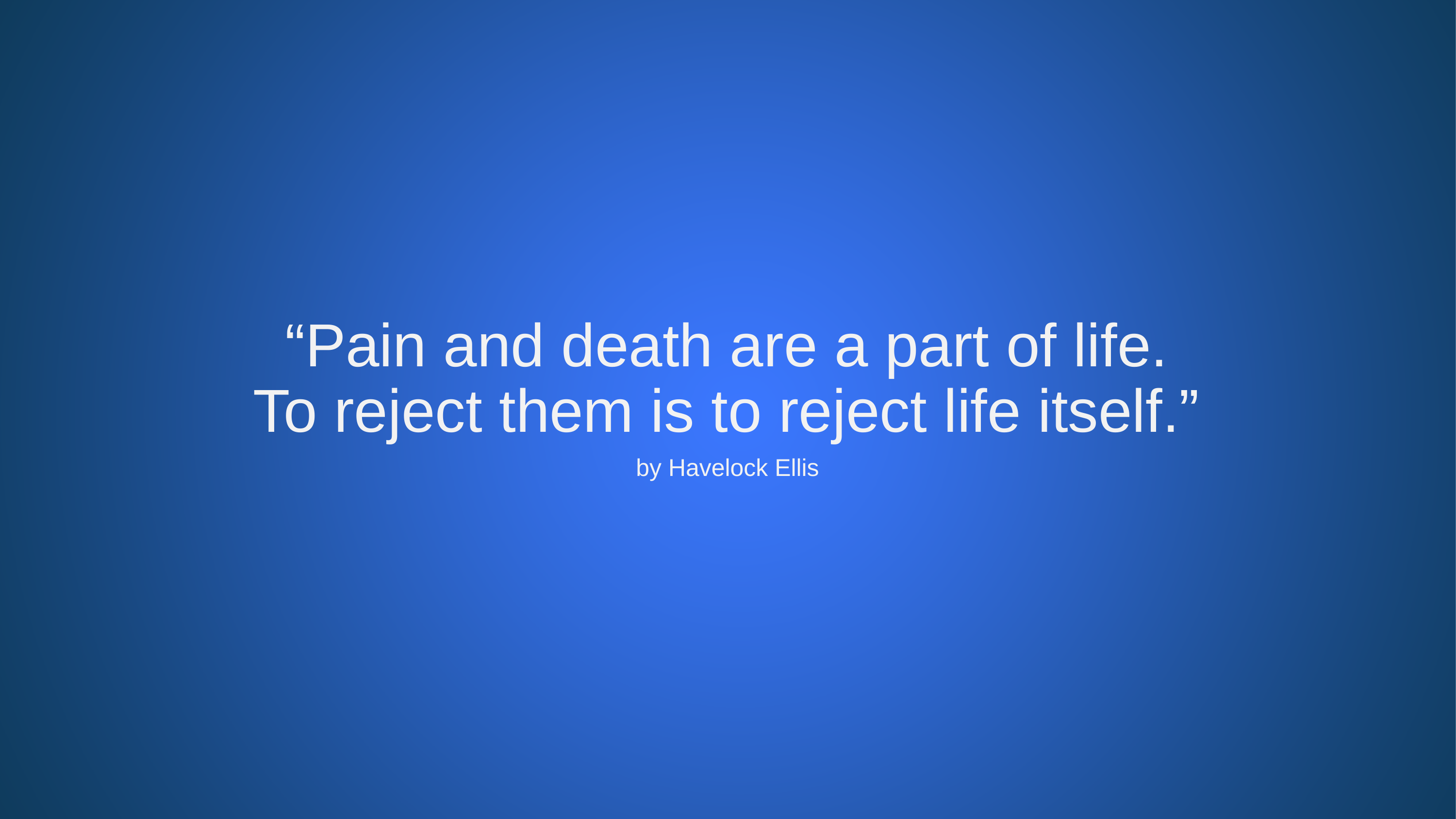

# “Pain and death are a part of life. To reject them is to reject life itself.”
by Havelock Ellis